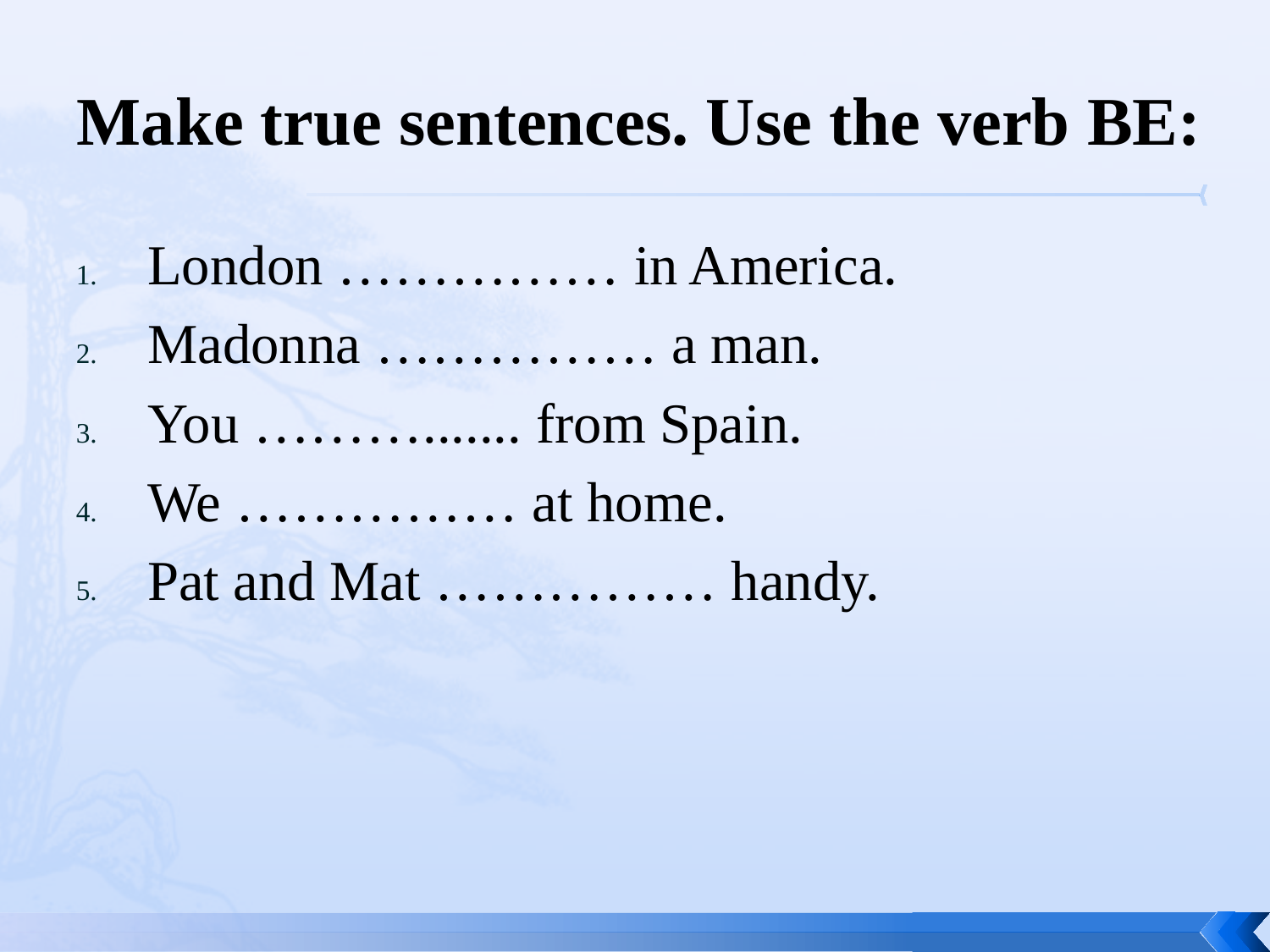

# Make true sentences. Use the verb BE:
London …………… in America.
Madonna …………… a man.
You ………....... from Spain.
We …………… at home.
Pat and Mat …………… handy.